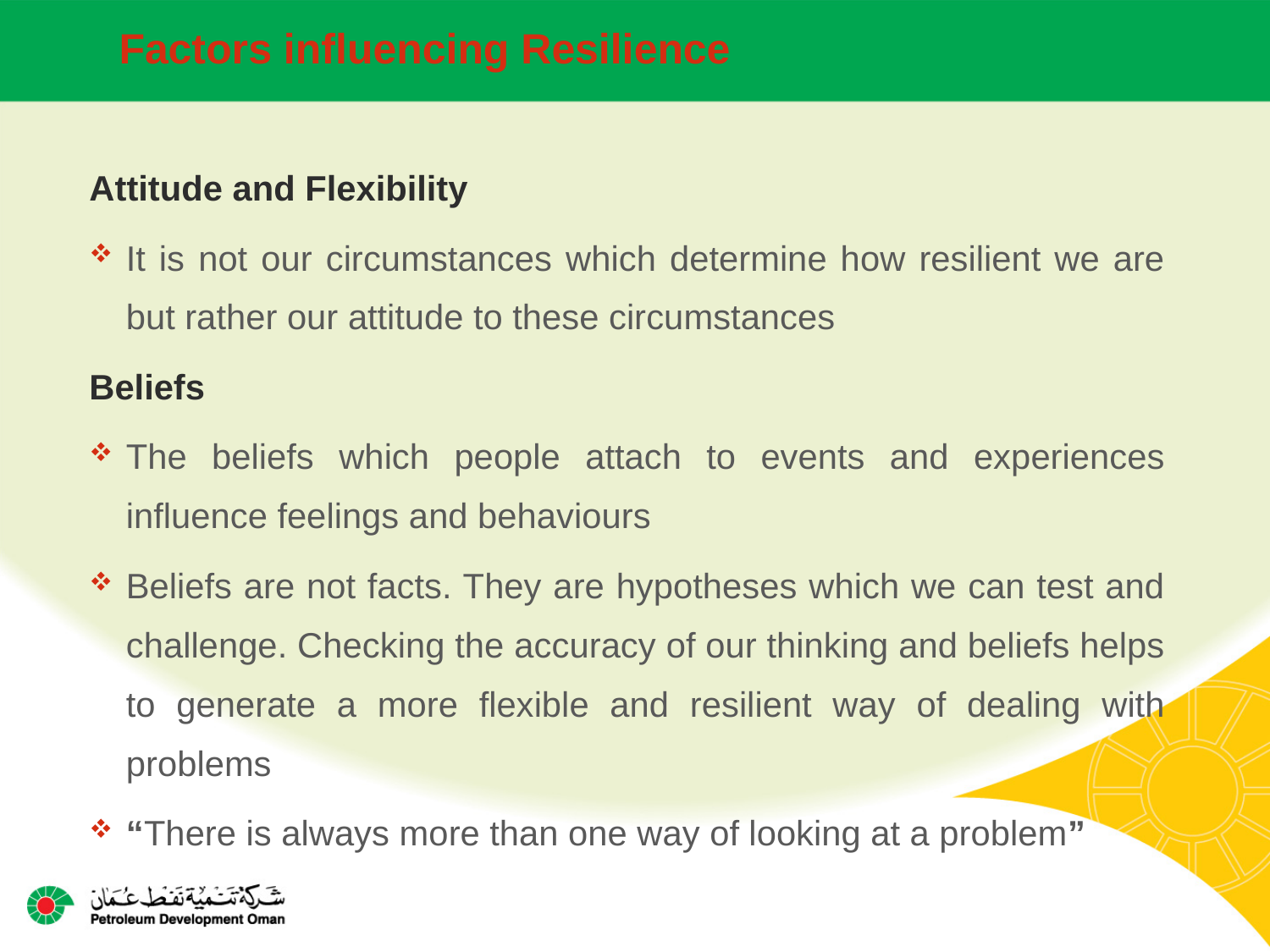

Factors influencing Resilience
Attitude and Flexibility
It is not our circumstances which determine how resilient we are but rather our attitude to these circumstances
Beliefs
The beliefs which people attach to events and experiences influence feelings and behaviours
Beliefs are not facts. They are hypotheses which we can test and challenge. Checking the accuracy of our thinking and beliefs helps to generate a more flexible and resilient way of dealing with problems
“There is always more than one way of looking at a problem”